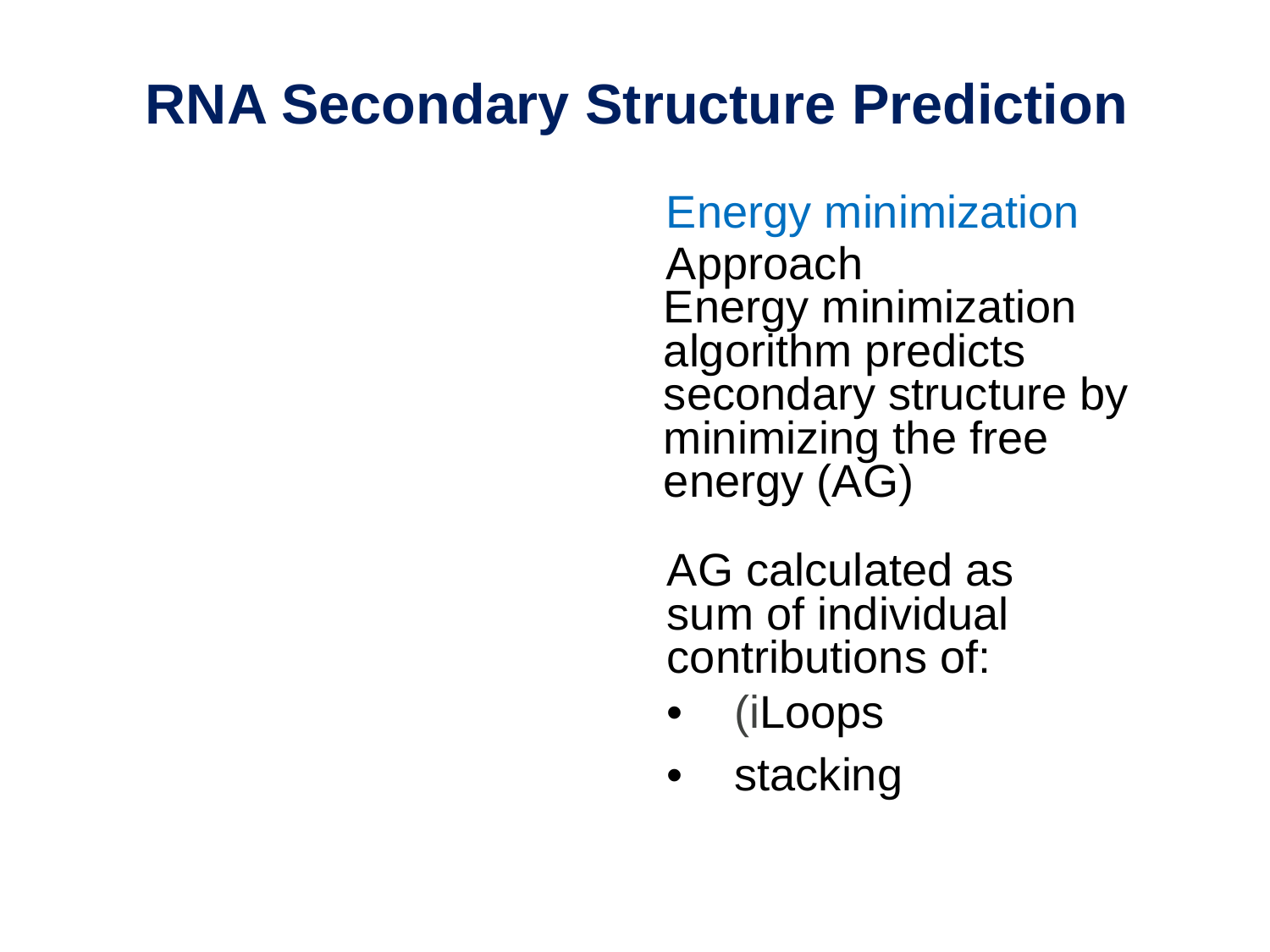

RNA Secondary Structure Prediction
Energy minimization Approach
Energy minimization algorithm predicts secondary structure by minimizing the free energy (AG)
AG calculated as sum of individual contributions of:
•    (iLoops
•    stacking